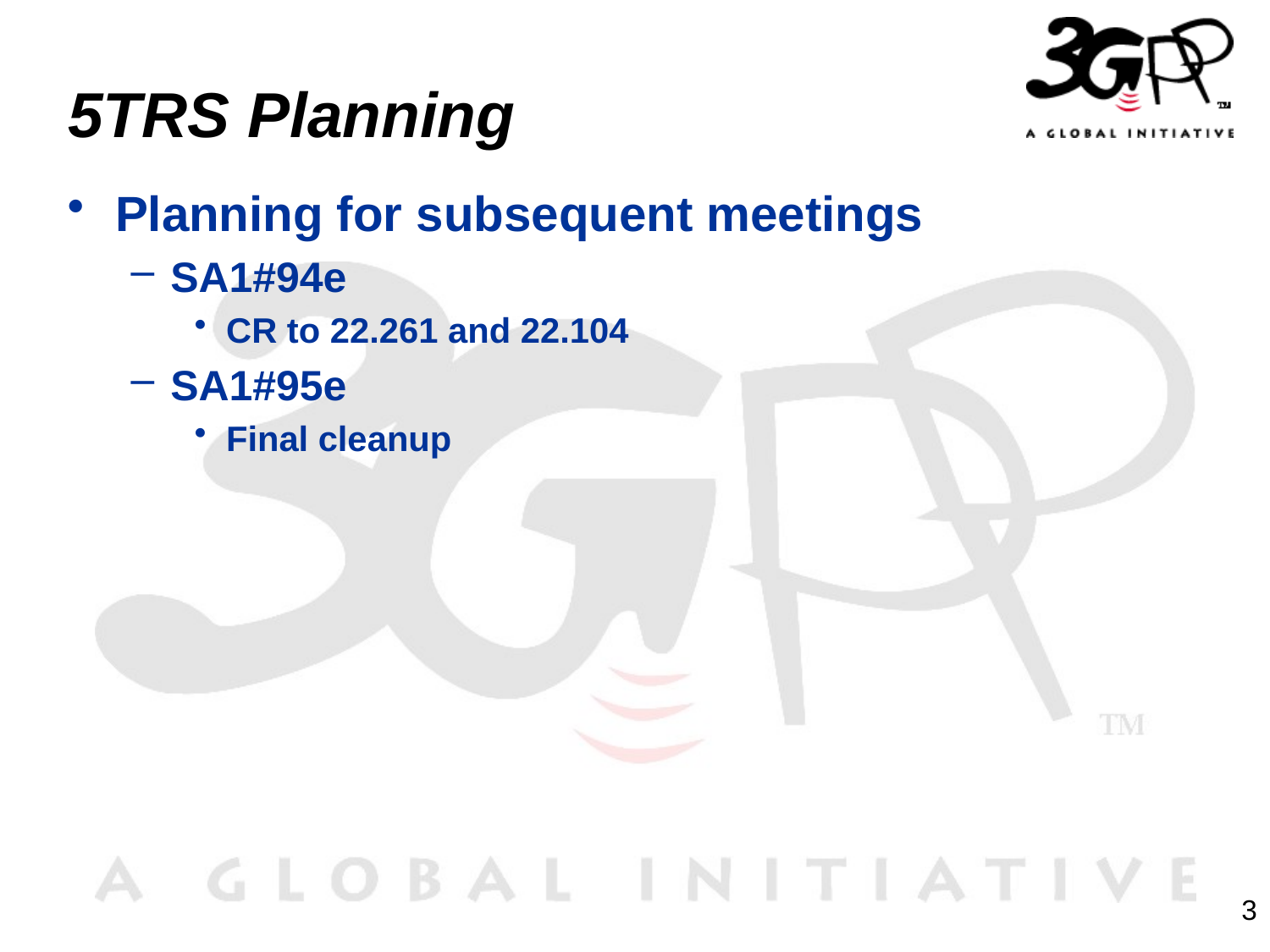

# 5TRS Planning
Planning for subsequent meetings
SA1#94e
CR to 22.261 and 22.104
SA1#95e
Final cleanup

3